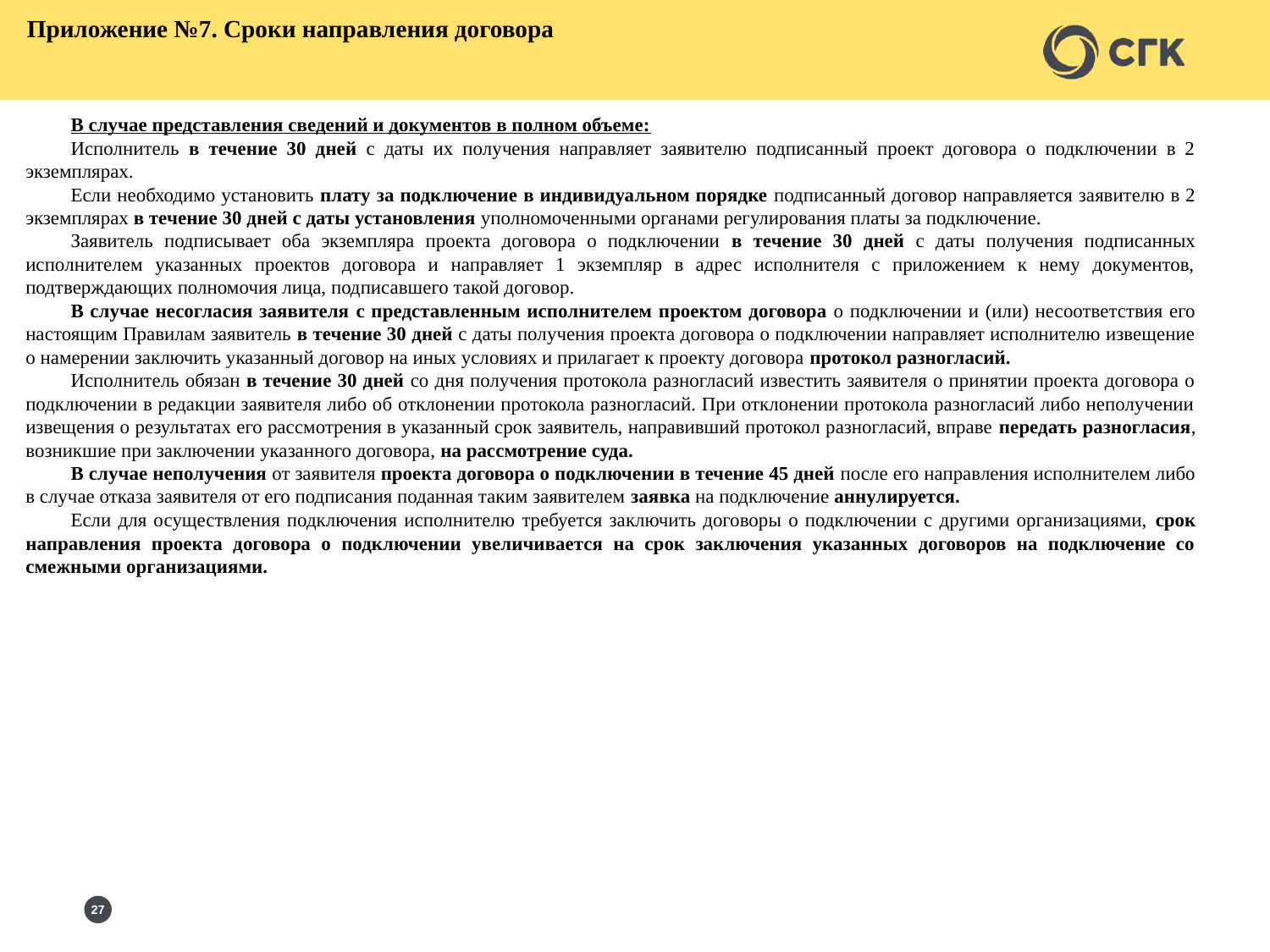

Приложение №7. Сроки направления договора
В случае представления сведений и документов в полном объеме:
Исполнитель в течение 30 дней с даты их получения направляет заявителю подписанный проект договора о подключении в 2 экземплярах.
Если необходимо установить плату за подключение в индивидуальном порядке подписанный договор направляется заявителю в 2 экземплярах в течение 30 дней с даты установления уполномоченными органами регулирования платы за подключение.
Заявитель подписывает оба экземпляра проекта договора о подключении в течение 30 дней с даты получения подписанных исполнителем указанных проектов договора и направляет 1 экземпляр в адрес исполнителя с приложением к нему документов, подтверждающих полномочия лица, подписавшего такой договор.
В случае несогласия заявителя с представленным исполнителем проектом договора о подключении и (или) несоответствия его настоящим Правилам заявитель в течение 30 дней с даты получения проекта договора о подключении направляет исполнителю извещение о намерении заключить указанный договор на иных условиях и прилагает к проекту договора протокол разногласий.
Исполнитель обязан в течение 30 дней со дня получения протокола разногласий известить заявителя о принятии проекта договора о подключении в редакции заявителя либо об отклонении протокола разногласий. При отклонении протокола разногласий либо неполучении извещения о результатах его рассмотрения в указанный срок заявитель, направивший протокол разногласий, вправе передать разногласия, возникшие при заключении указанного договора, на рассмотрение суда.
В случае неполучения от заявителя проекта договора о подключении в течение 45 дней после его направления исполнителем либо в случае отказа заявителя от его подписания поданная таким заявителем заявка на подключение аннулируется.
Если для осуществления подключения исполнителю требуется заключить договоры о подключении с другими организациями, срок направления проекта договора о подключении увеличивается на срок заключения указанных договоров на подключение со смежными организациями.